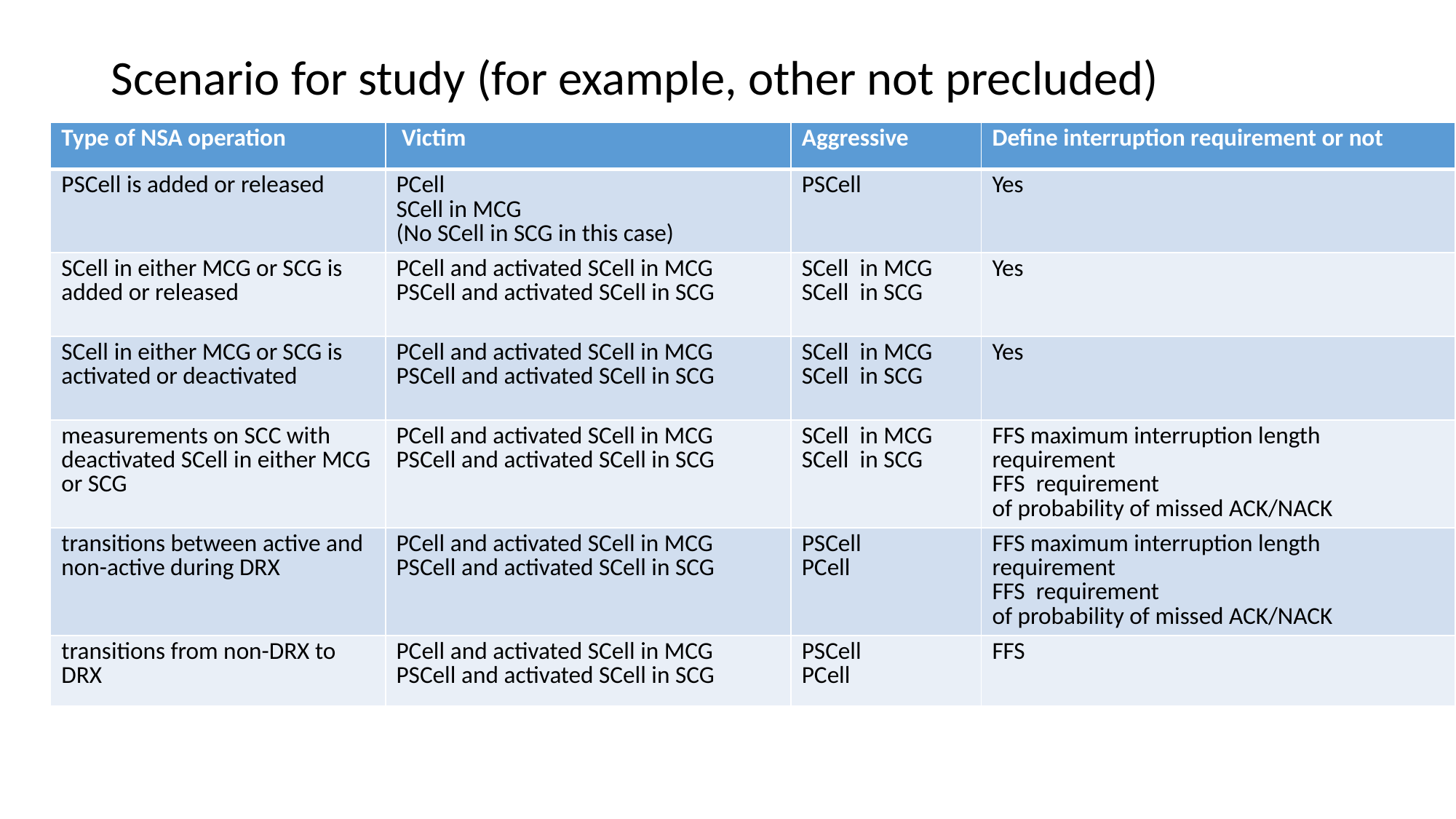

# Scenario for study (for example, other not precluded)
| Type of NSA operation | Victim | Aggressive | Define interruption requirement or not |
| --- | --- | --- | --- |
| PSCell is added or released | PCell SCell in MCG (No SCell in SCG in this case) | PSCell | Yes |
| SCell in either MCG or SCG is added or released | PCell and activated SCell in MCG PSCell and activated SCell in SCG | SCell in MCG SCell in SCG | Yes |
| SCell in either MCG or SCG is activated or deactivated | PCell and activated SCell in MCG PSCell and activated SCell in SCG | SCell in MCG SCell in SCG | Yes |
| measurements on SCC with deactivated SCell in either MCG or SCG | PCell and activated SCell in MCG PSCell and activated SCell in SCG | SCell in MCG SCell in SCG | FFS maximum interruption length requirement FFS requirement of probability of missed ACK/NACK |
| transitions between active and non-active during DRX | PCell and activated SCell in MCG PSCell and activated SCell in SCG | PSCell PCell | FFS maximum interruption length requirement FFS requirement of probability of missed ACK/NACK |
| transitions from non-DRX to DRX | PCell and activated SCell in MCG PSCell and activated SCell in SCG | PSCell PCell | FFS |